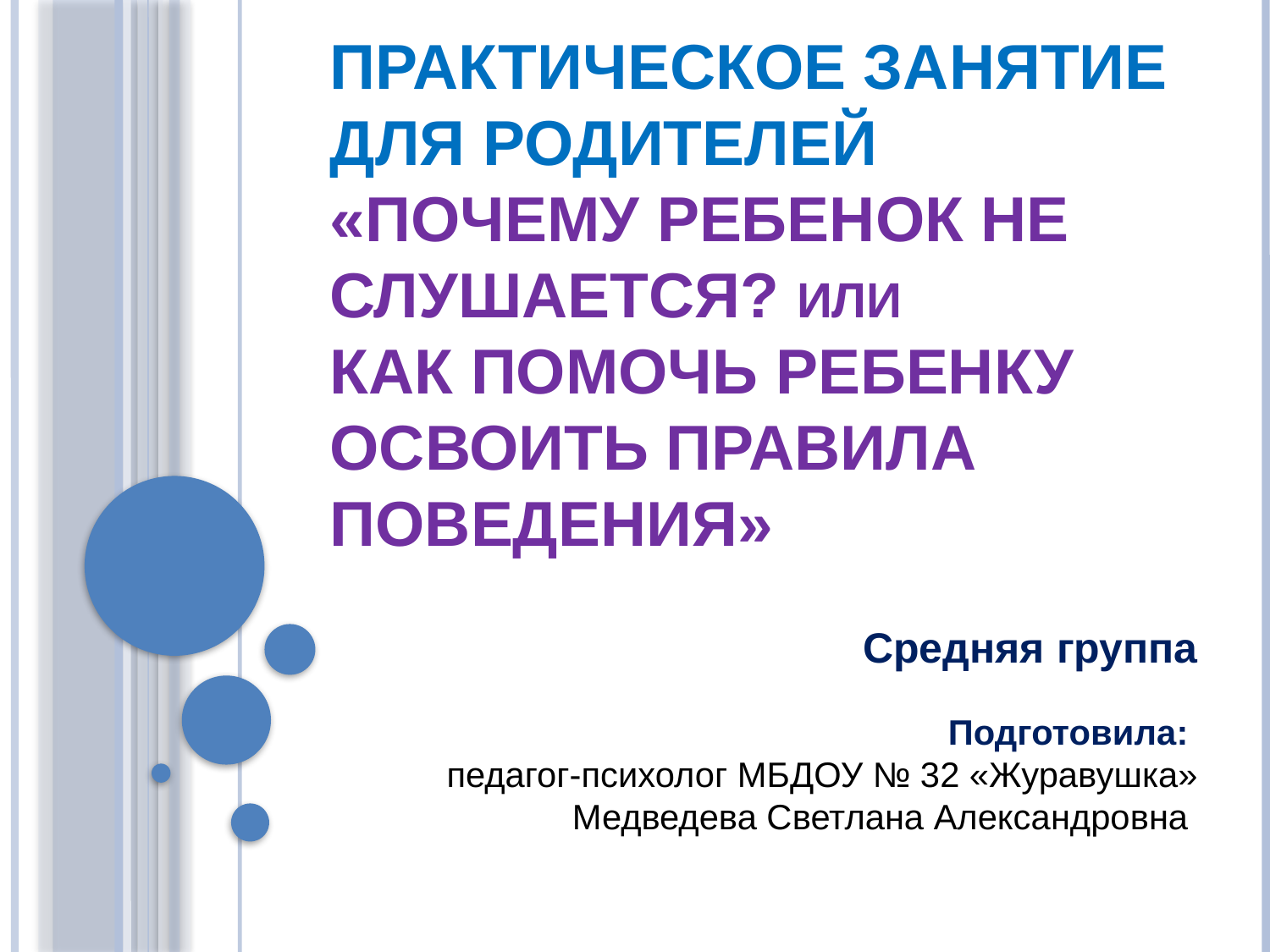

# Практическое занятие для родителей «Почему ребенок не слушается? или Как помочь ребенку освоить правила поведения»
Средняя группа

Подготовила:
педагог-психолог МБДОУ № 32 «Журавушка» Медведева Светлана Александровна